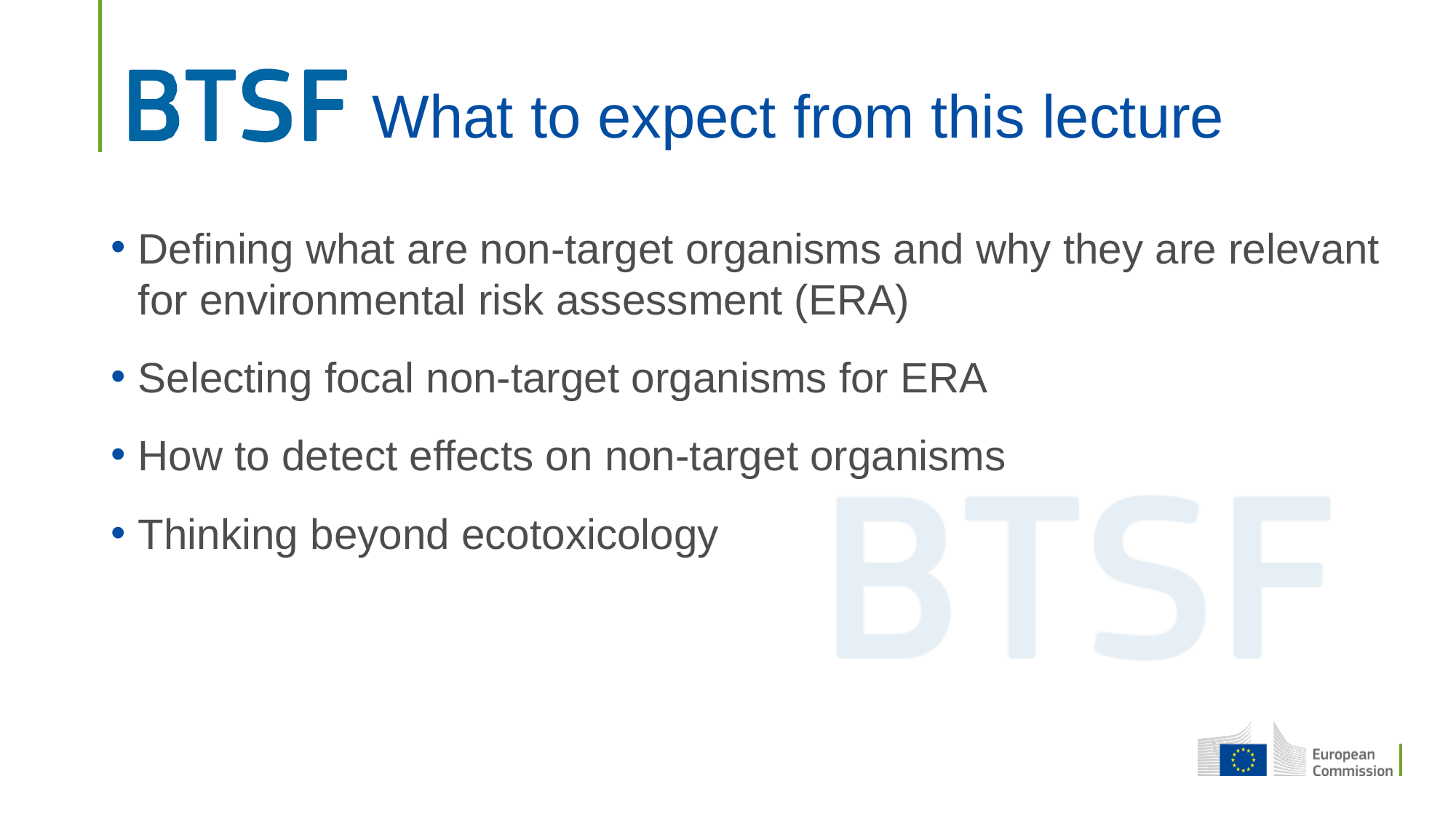

# What to expect from this lecture
Defining what are non-target organisms and why they are relevant for environmental risk assessment (ERA)
Selecting focal non-target organisms for ERA
How to detect effects on non-target organisms
Thinking beyond ecotoxicology